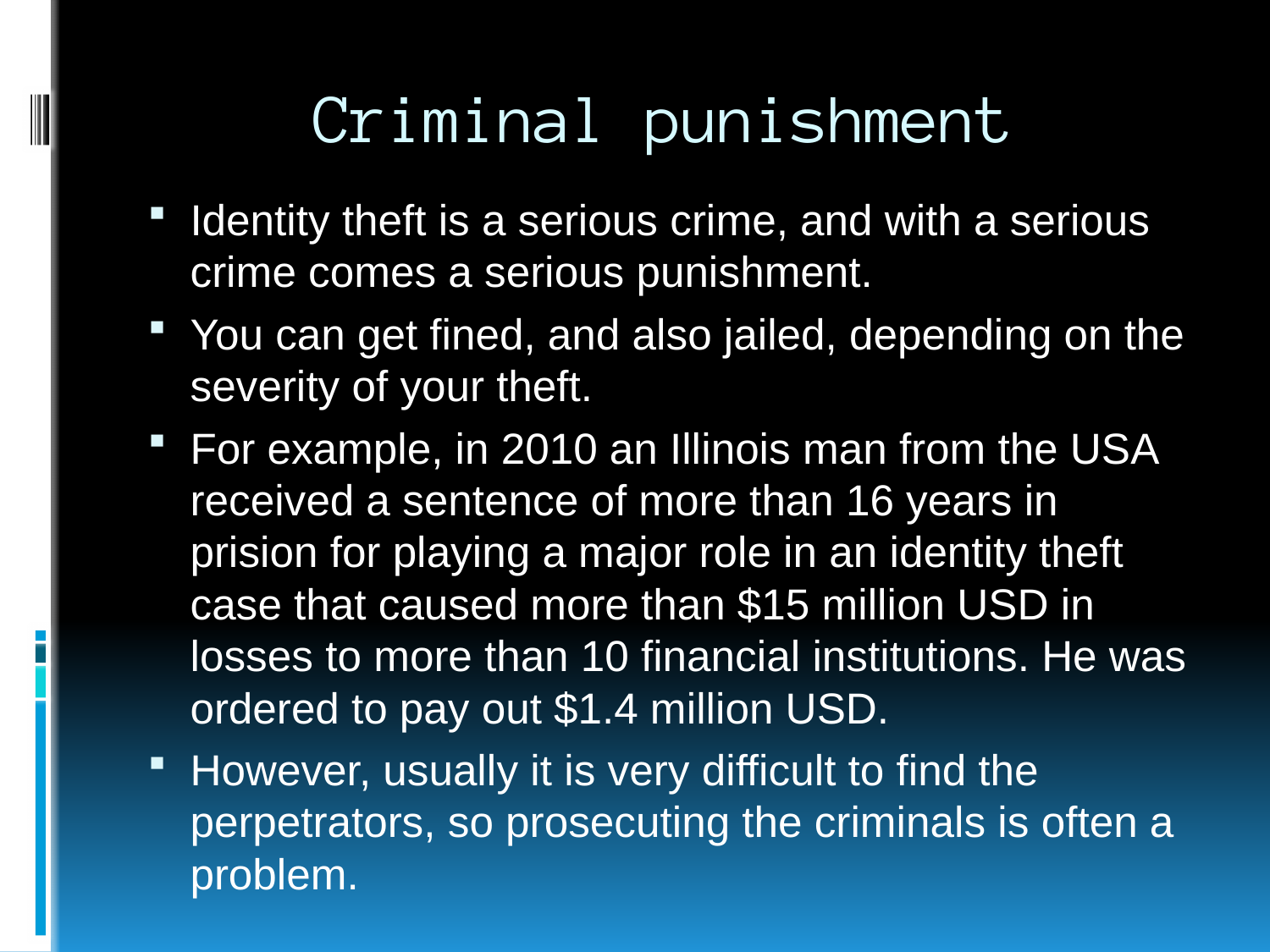

# Criminal punishment
Identity theft is a serious crime, and with a serious crime comes a serious punishment.
You can get fined, and also jailed, depending on the severity of your theft.
For example, in 2010 an Illinois man from the USA received a sentence of more than 16 years in prision for playing a major role in an identity theft case that caused more than $15 million USD in losses to more than 10 financial institutions. He was ordered to pay out $1.4 million USD.
However, usually it is very difficult to find the perpetrators, so prosecuting the criminals is often a problem.